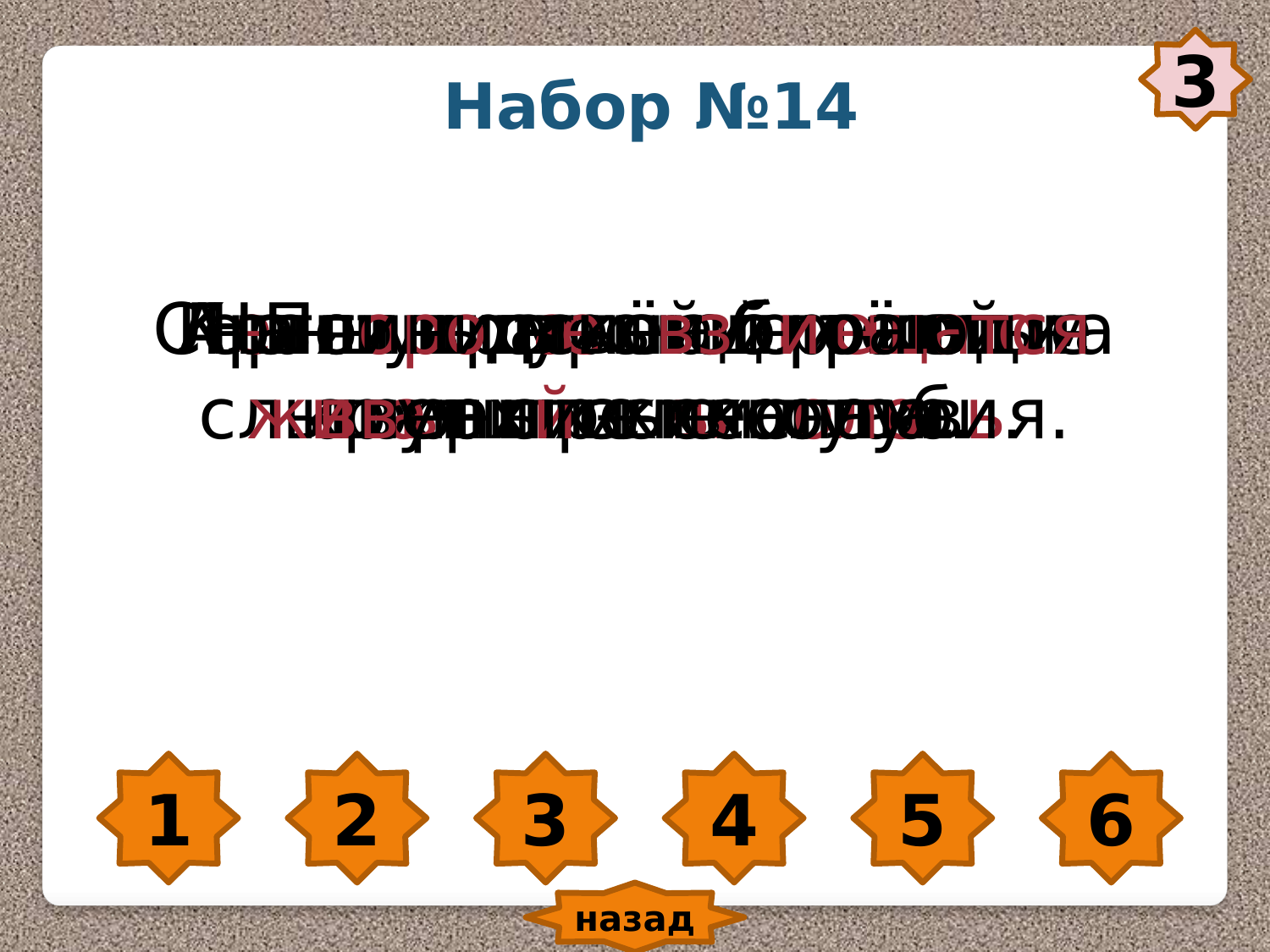

3
Набор №14
Серны и туры обитают на горных склонах.
Летят в далёкие тёплые края птичьи стаи.
По утрам над рекой слышна трель соловья.
Красивы весной и летом альпийские луга.
На городской площади живут сизые голуби.
Альпинисты взбираются вверх по скалам.
1
2
3
4
5
6
назад